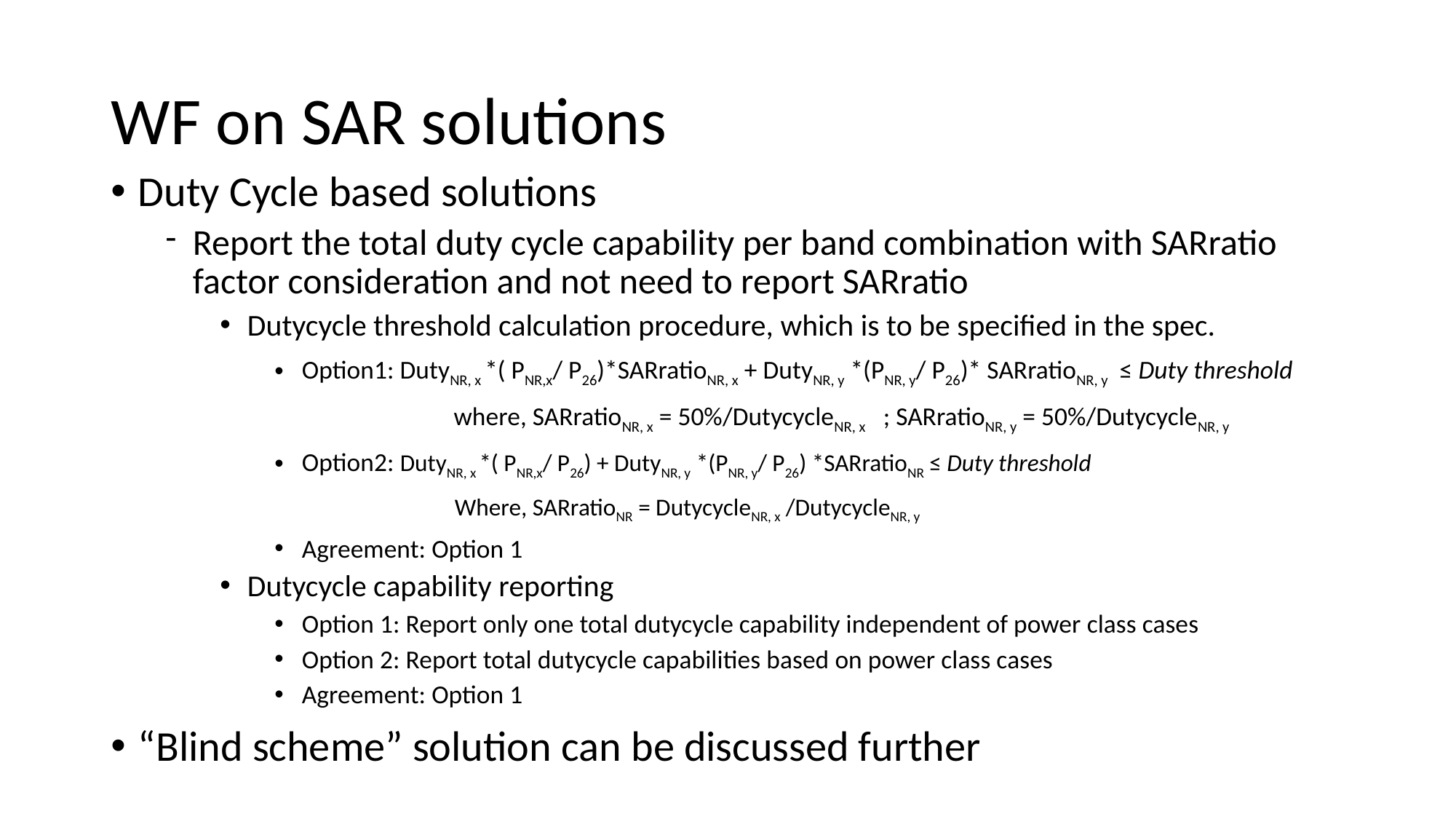

# WF on SAR solutions
Duty Cycle based solutions
Report the total duty cycle capability per band combination with SARratio factor consideration and not need to report SARratio
Dutycycle threshold calculation procedure, which is to be specified in the spec.
Option1: DutyNR, x *( PNR,x/ P26)*SARratioNR, x + DutyNR, y *(PNR, y/ P26)* SARratioNR, y  ≤ Duty threshold
	            where, SARratioNR, x = 50%/DutycycleNR, x   ; SARratioNR, y = 50%/DutycycleNR, y
Option2: DutyNR, x *( PNR,x/ P26) + DutyNR, y *(PNR, y/ P26) *SARratioNR ≤ Duty threshold
 	             Where, SARratioNR = DutycycleNR, x /DutycycleNR, y
Agreement: Option 1
Dutycycle capability reporting
Option 1: Report only one total dutycycle capability independent of power class cases
Option 2: Report total dutycycle capabilities based on power class cases
Agreement: Option 1
“Blind scheme” solution can be discussed further